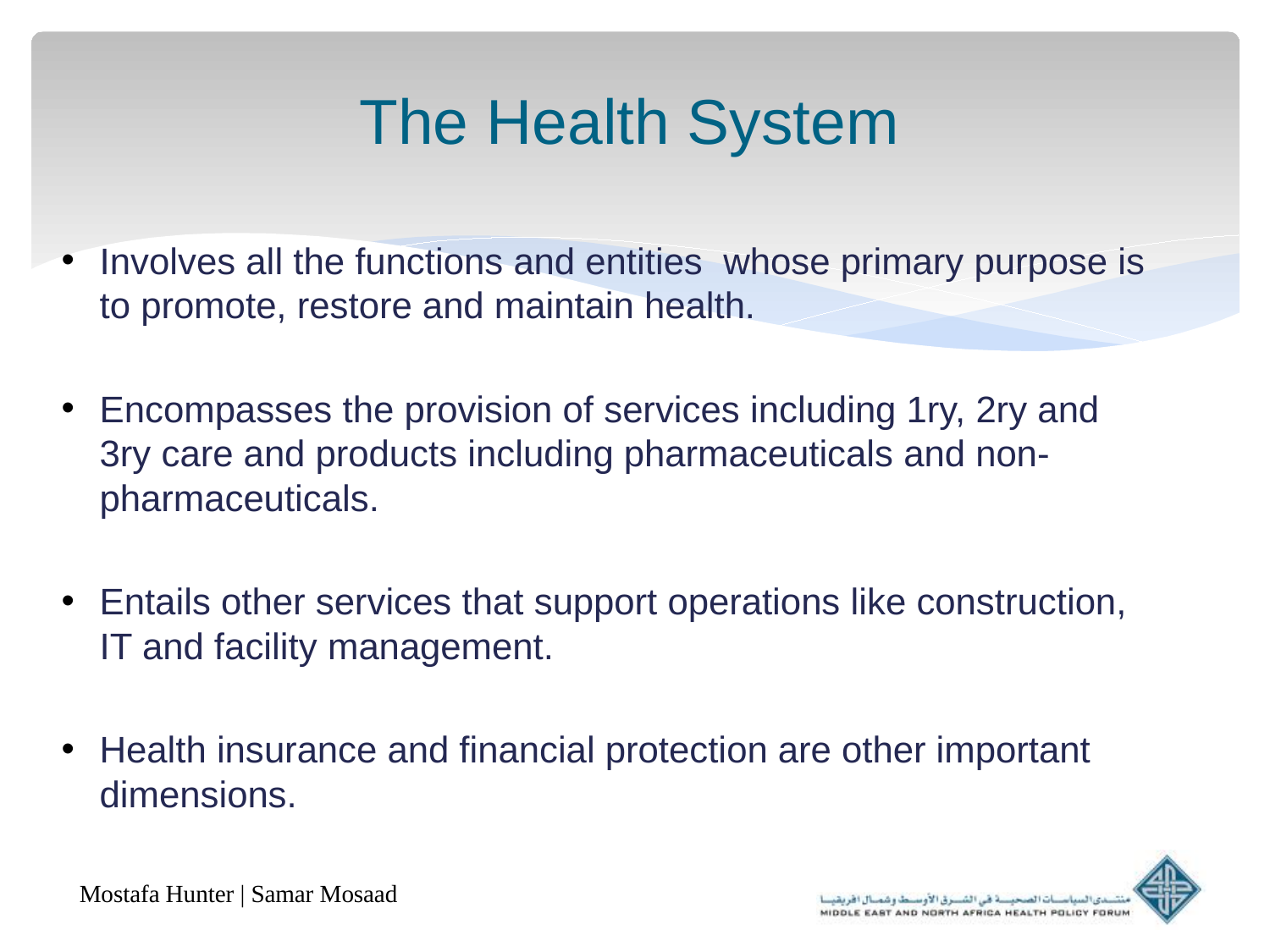

# The Health System

Involves all the functions and entities  whose primary purpose is to promote, restore and maintain health.

Encompasses the provision of services including 1ry, 2ry and 3ry care and products including pharmaceuticals and non-pharmaceuticals.

Entails other services that support operations like construction, IT and facility management.

Health insurance and financial protection are other important dimensions.
Mostafa Hunter | Samar Mosaad